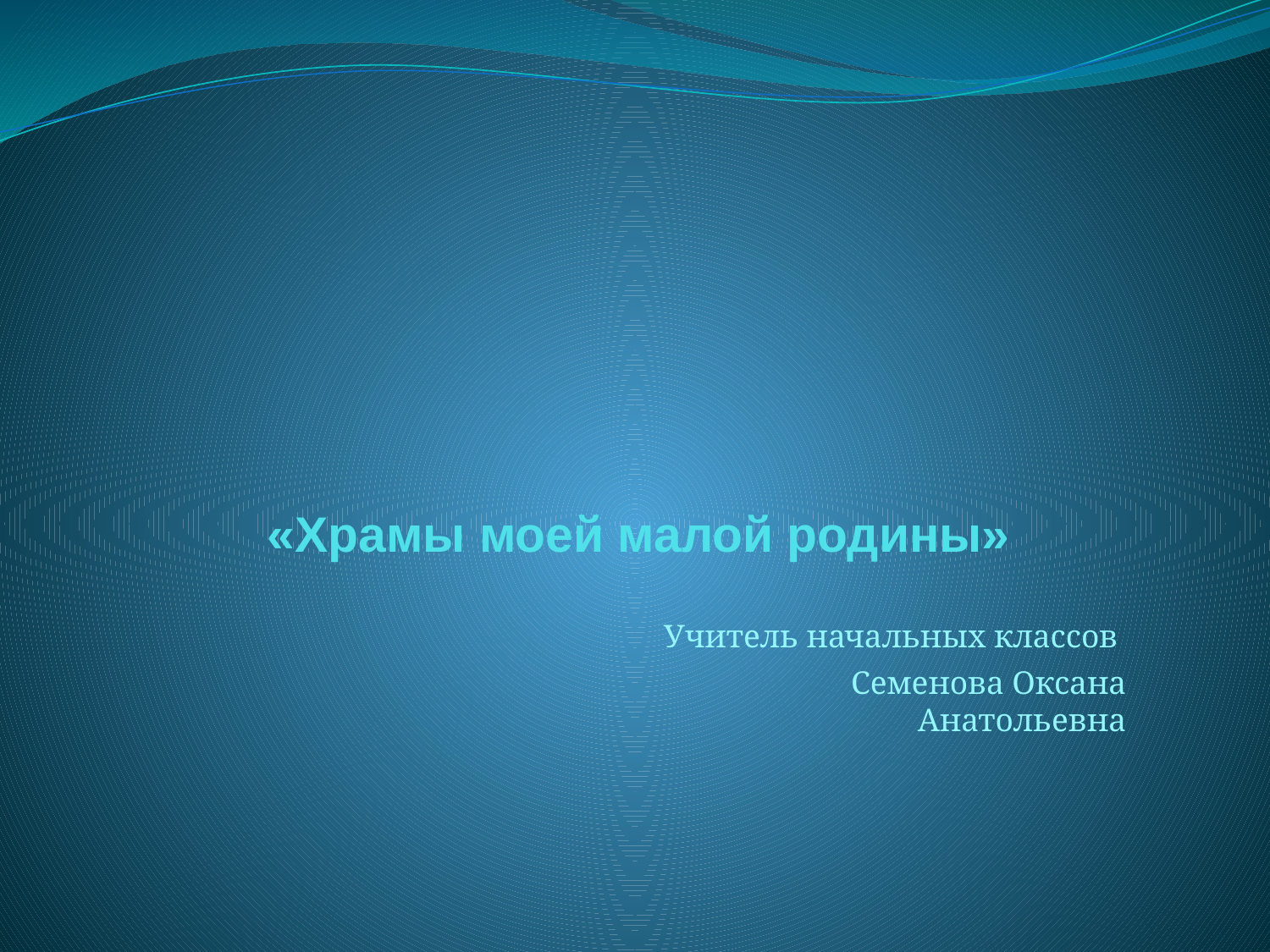

# «Храмы моей малой родины»
 Учитель начальных классов
Семенова Оксана Анатольевна